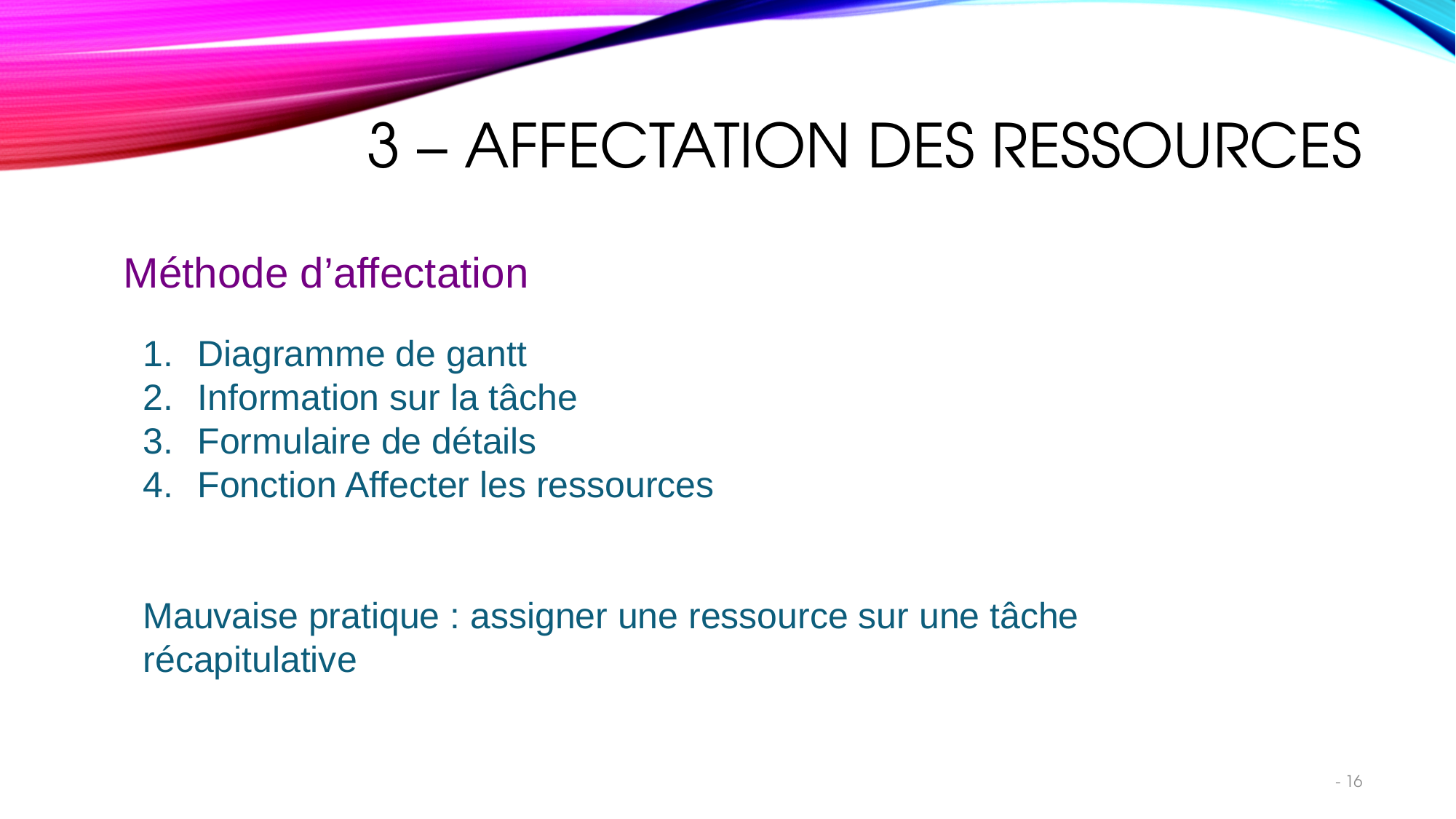

# 3 – Affectation des ressources
Méthode d’affectation
Diagramme de gantt
Information sur la tâche
Formulaire de détails
Fonction Affecter les ressources

Mauvaise pratique : assigner une ressource sur une tâche récapitulative
16